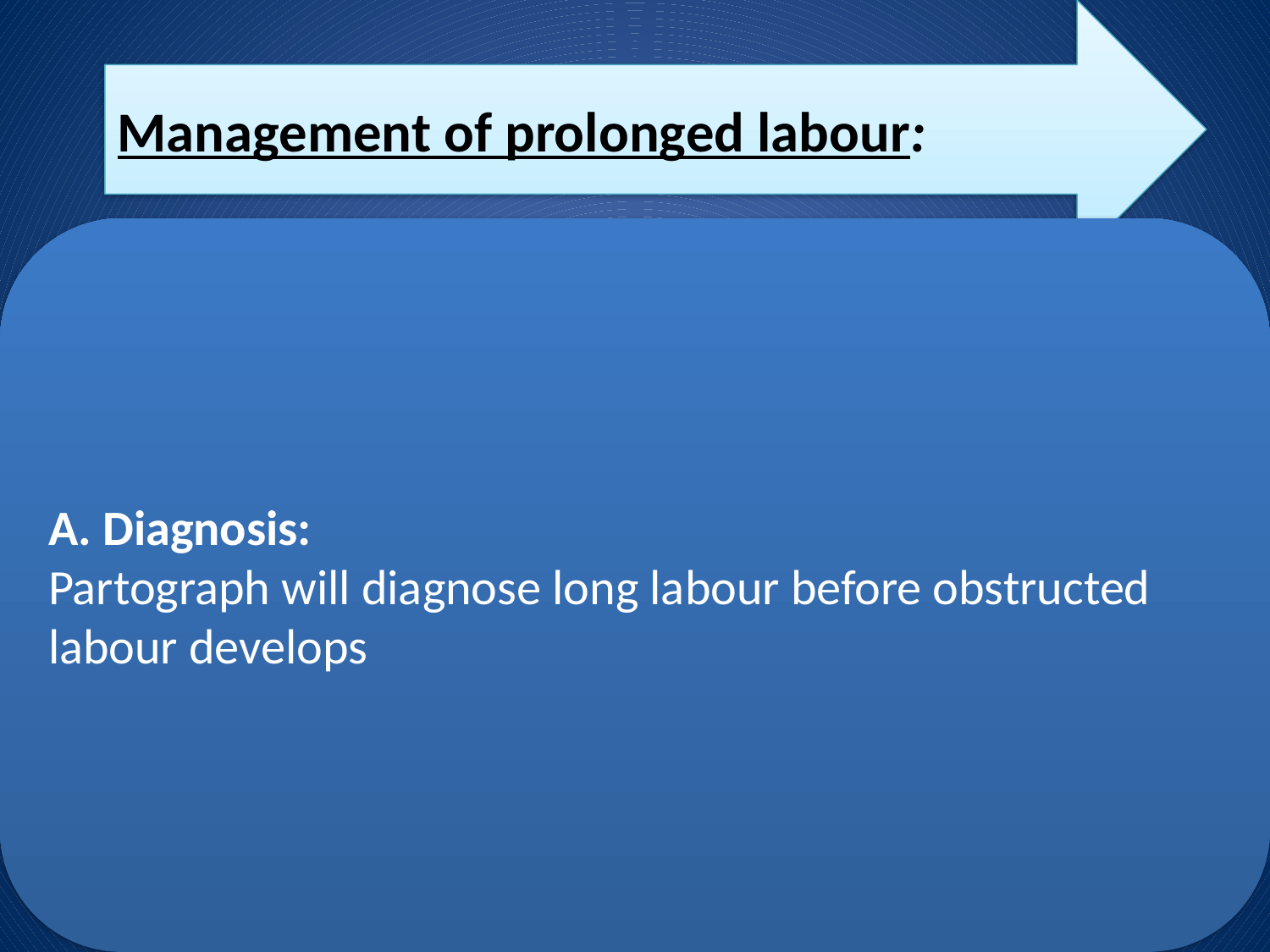

Management of prolonged labour:
A. Diagnosis:
Partograph will diagnose long labour before obstructed labour develops